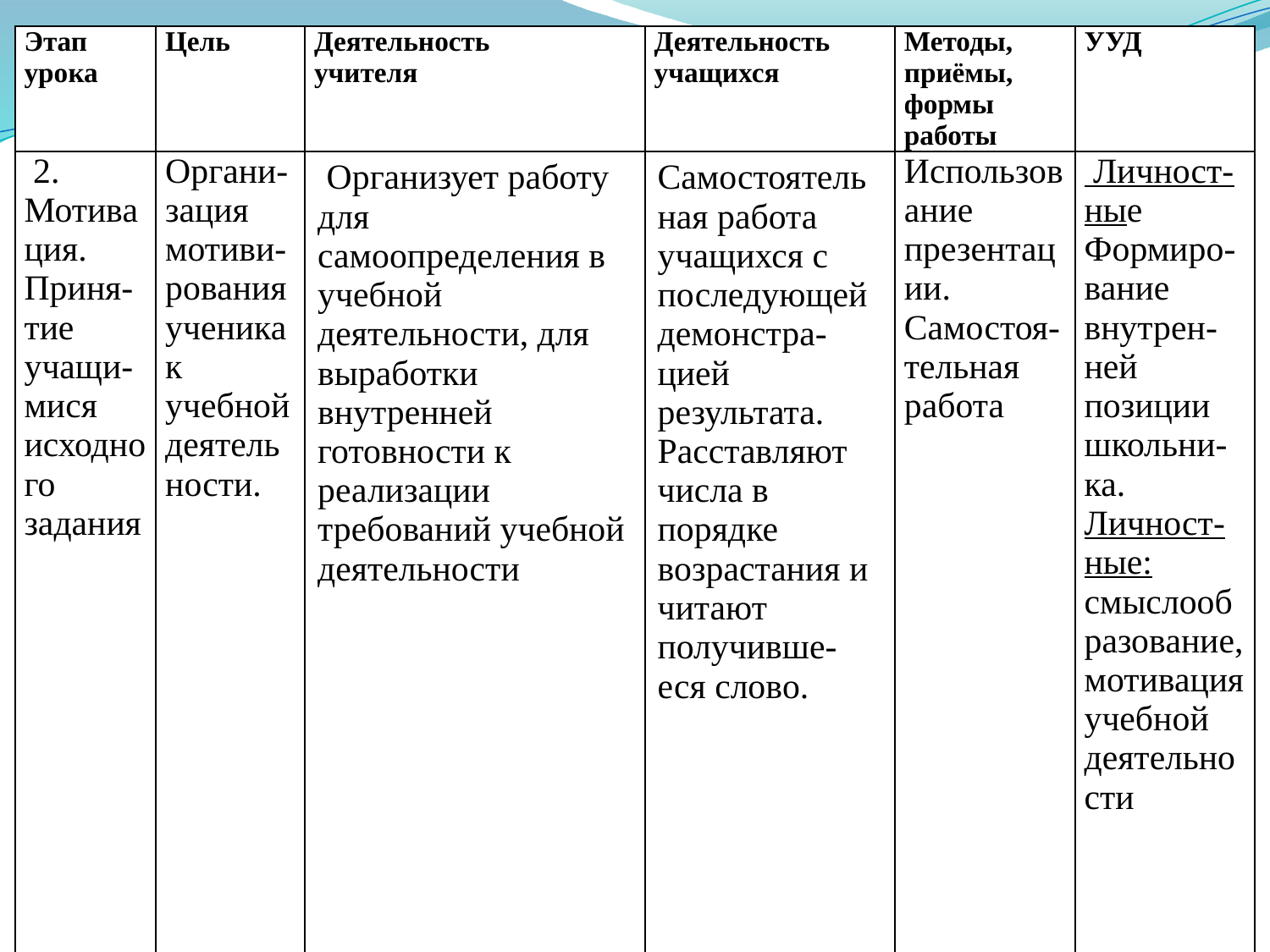

| Этап урока | Цель | Деятельность учителя | Деятельность учащихся | Методы, приёмы, формы работы | УУД |
| --- | --- | --- | --- | --- | --- |
| 2. Мотивация. Приня-тие учащи-мися исходного задания | Органи-зация мотиви-рования ученика к учебной деятельности. | Организует работу для самоопределения в учебной деятельности, для выработки внутренней готовности к реализации требований учебной деятельности | Самостоятельная работа учащихся с последующей демонстра-цией результата. Расставляют числа в порядке возрастания и читают получивше-еся слово. | Использование презентации. Самостоя-тельная работа | Личност-ные Формиро-вание внутрен-ней позиции школьни-ка. Личност-ные: смыслообразование, мотивация учебной деятельности |